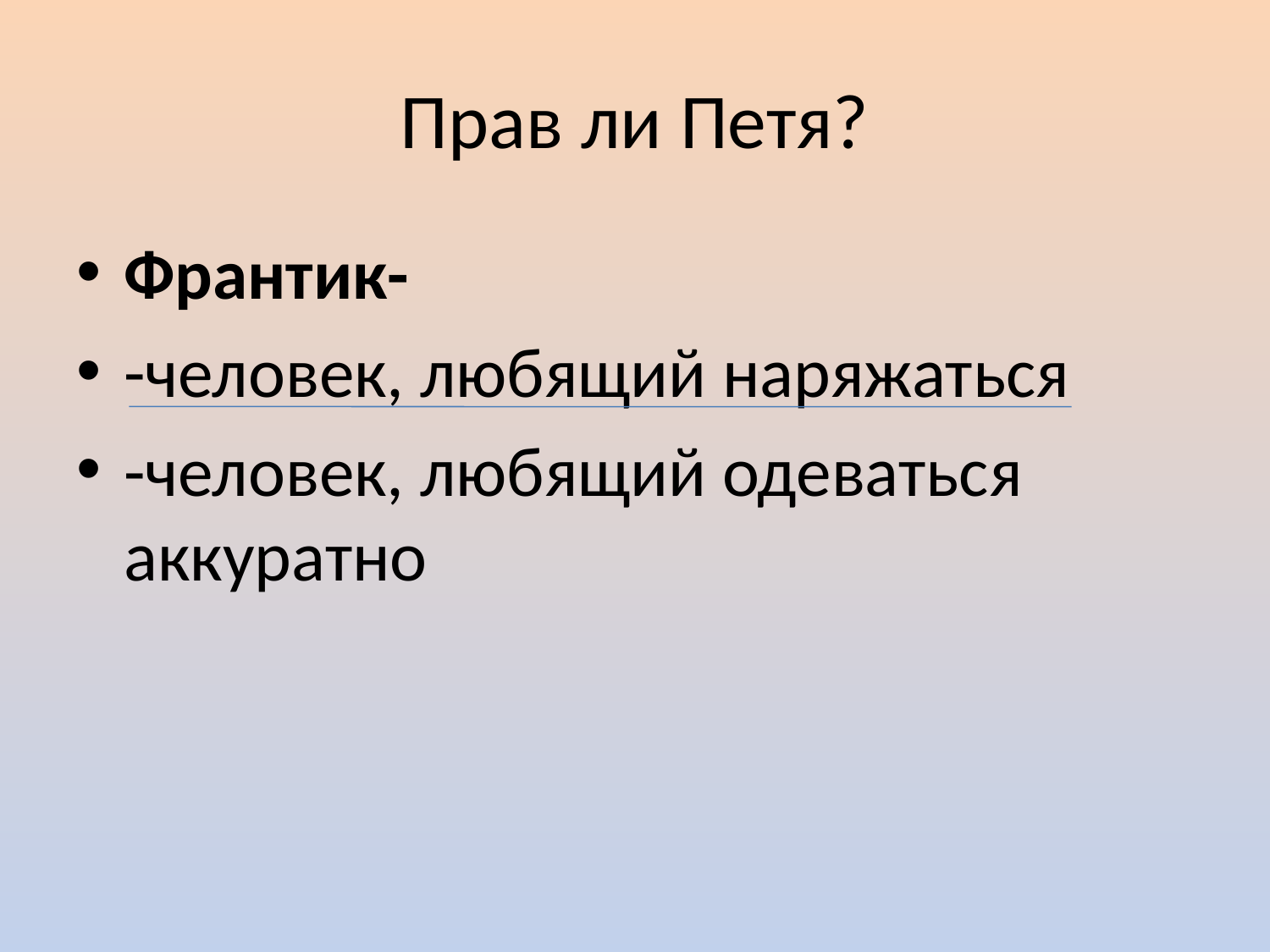

# Прав ли Петя?
Франтик-
-человек, любящий наряжаться
-человек, любящий одеваться аккуратно